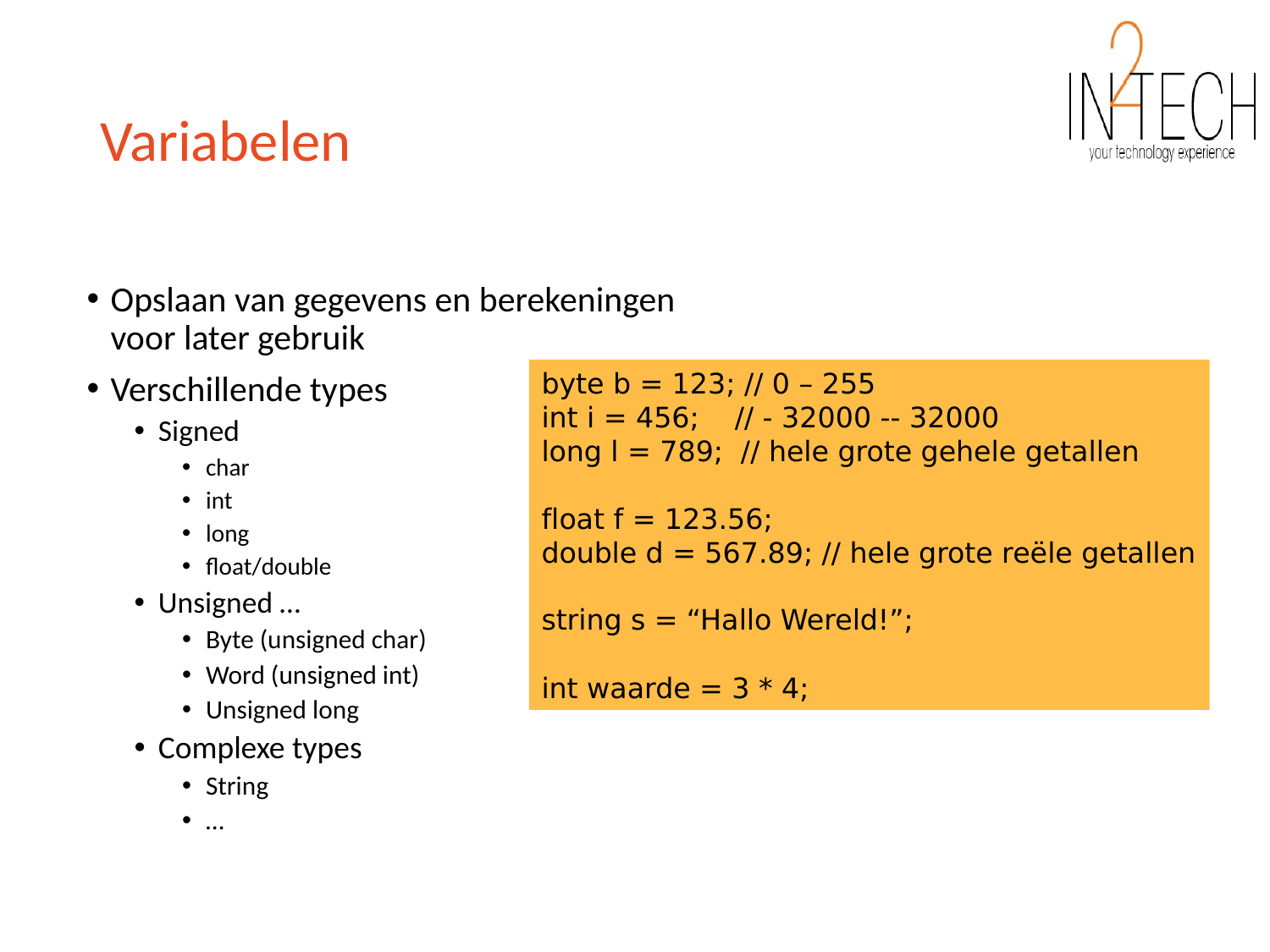

# Variabelen
Opslaan van gegevens en berekeningen voor later gebruik
Verschillende types
Signed
char
int
long
float/double
Unsigned …
Byte (unsigned char)
Word (unsigned int)
Unsigned long
Complexe types
String
…
byte b = 123; // 0 – 255
int i = 456;    // - 32000 -- 32000
long l = 789;  // hele grote gehele getallen

float f = 123.56;
double d = 567.89; // hele grote reële getallen

string s = “Hallo Wereld!”;

int waarde = 3 * 4;